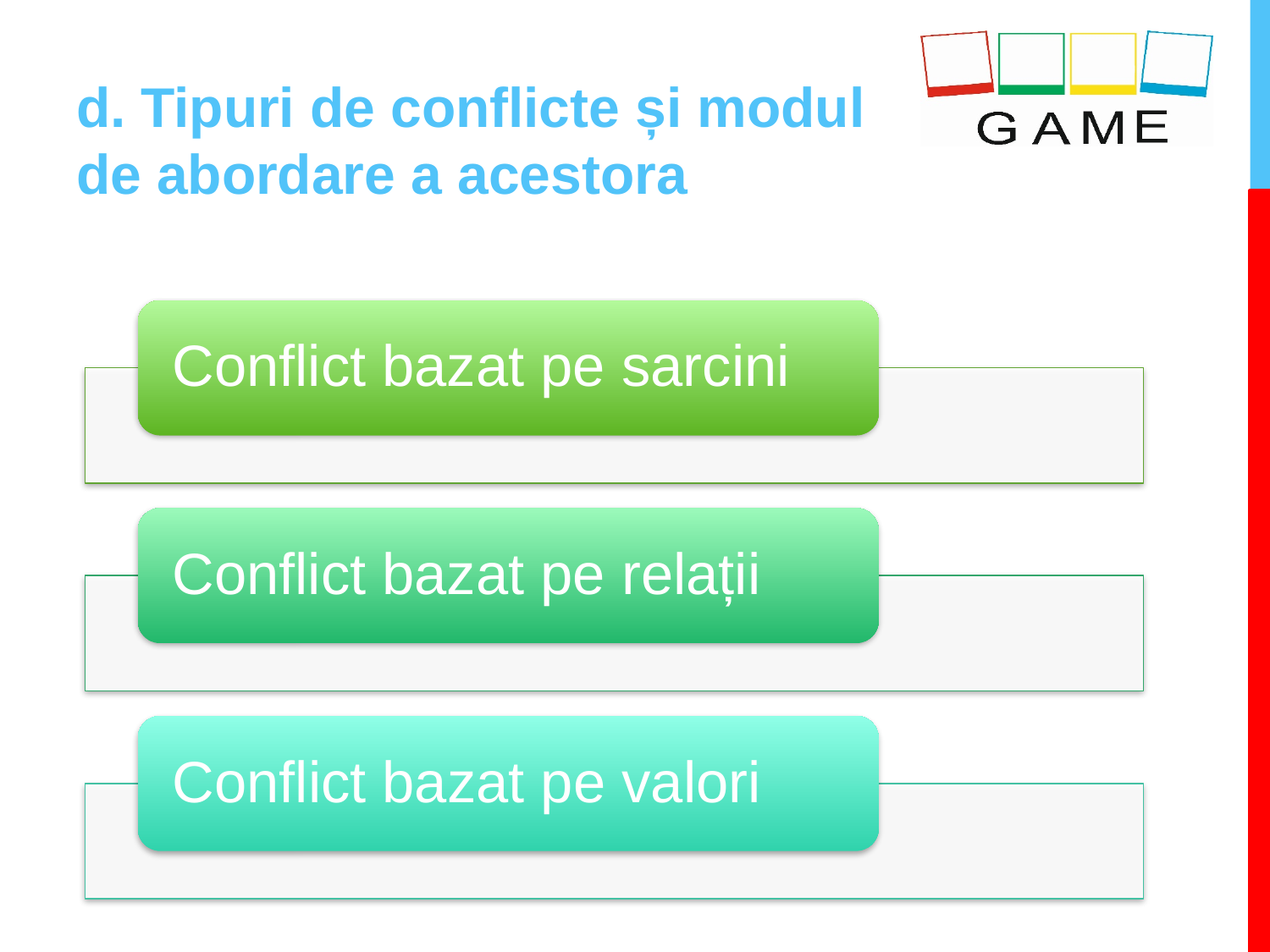

# d. Tipuri de conflicte și modul de abordare a acestora

Conflict bazat pe sarcini

Conflict bazat pe relații

Conflict bazat pe valori